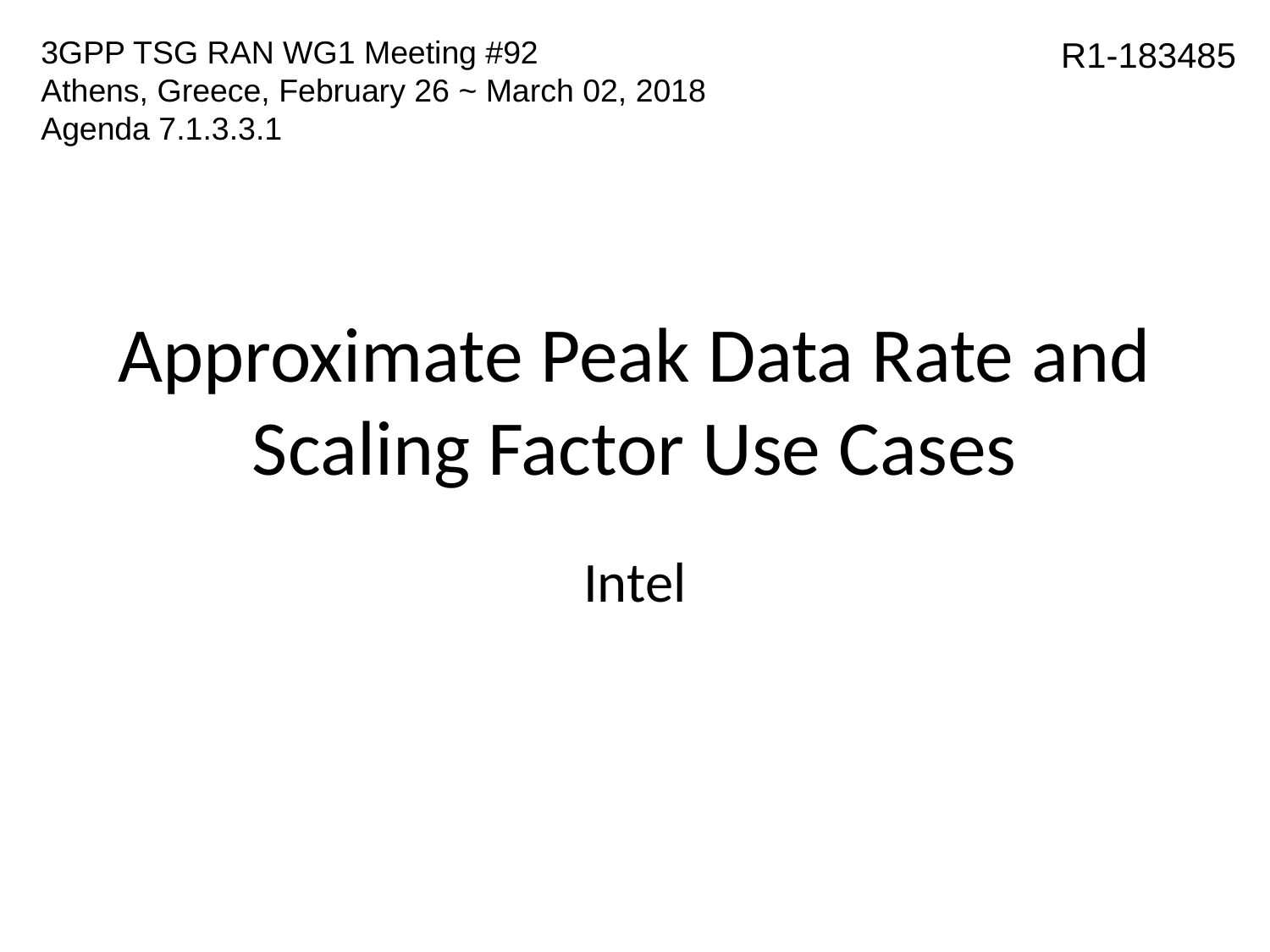

3GPP TSG RAN WG1 Meeting #92
Athens, Greece, February 26 ~ March 02, 2018
Agenda 7.1.3.3.1
R1-183485
# Approximate Peak Data Rate and Scaling Factor Use Cases
Intel